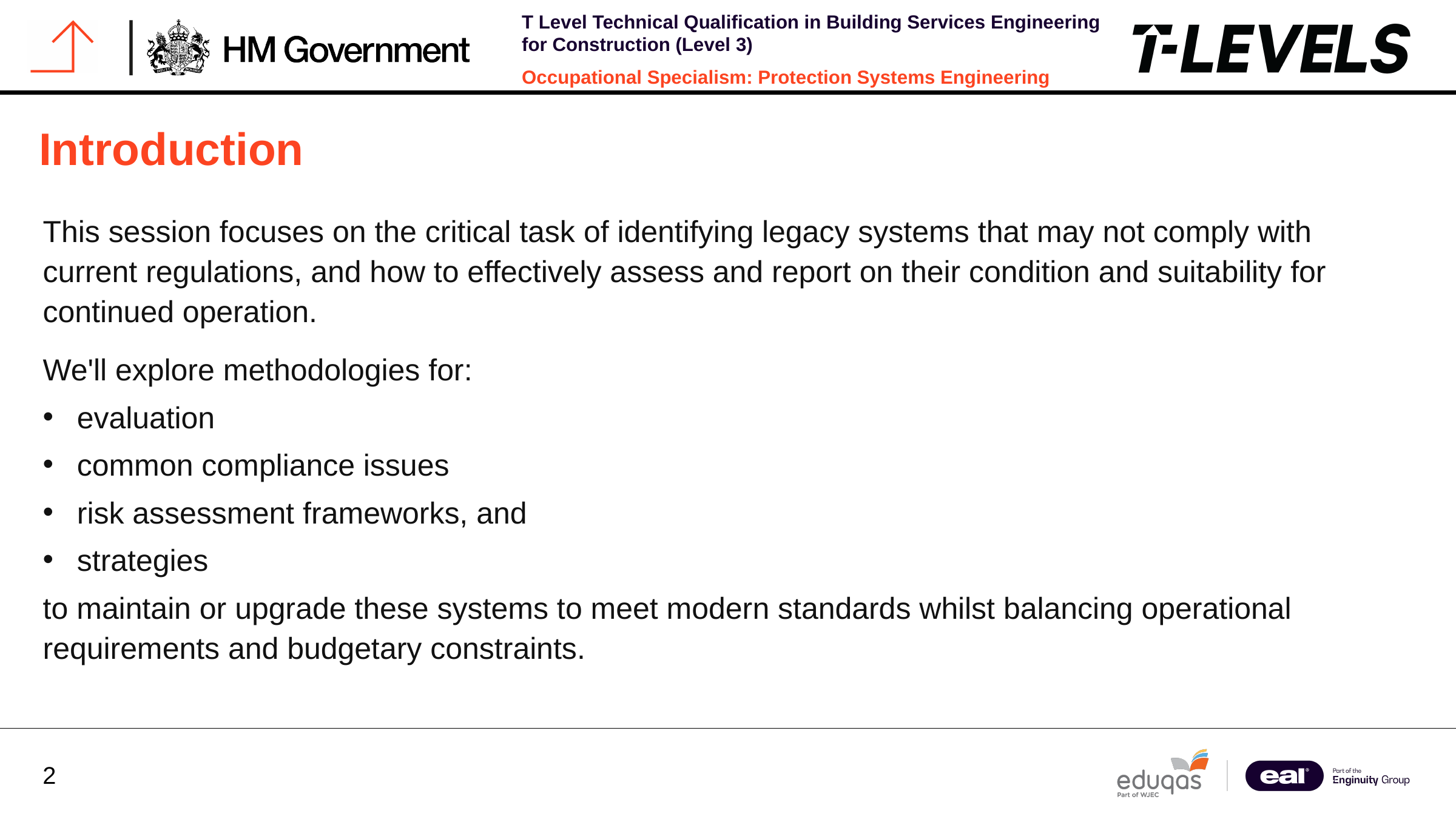

# Introduction
This session focuses on the critical task of identifying legacy systems that may not comply with current regulations, and how to effectively assess and report on their condition and suitability for continued operation.
We'll explore methodologies for:
evaluation
common compliance issues
risk assessment frameworks, and
strategies
to maintain or upgrade these systems to meet modern standards whilst balancing operational requirements and budgetary constraints.